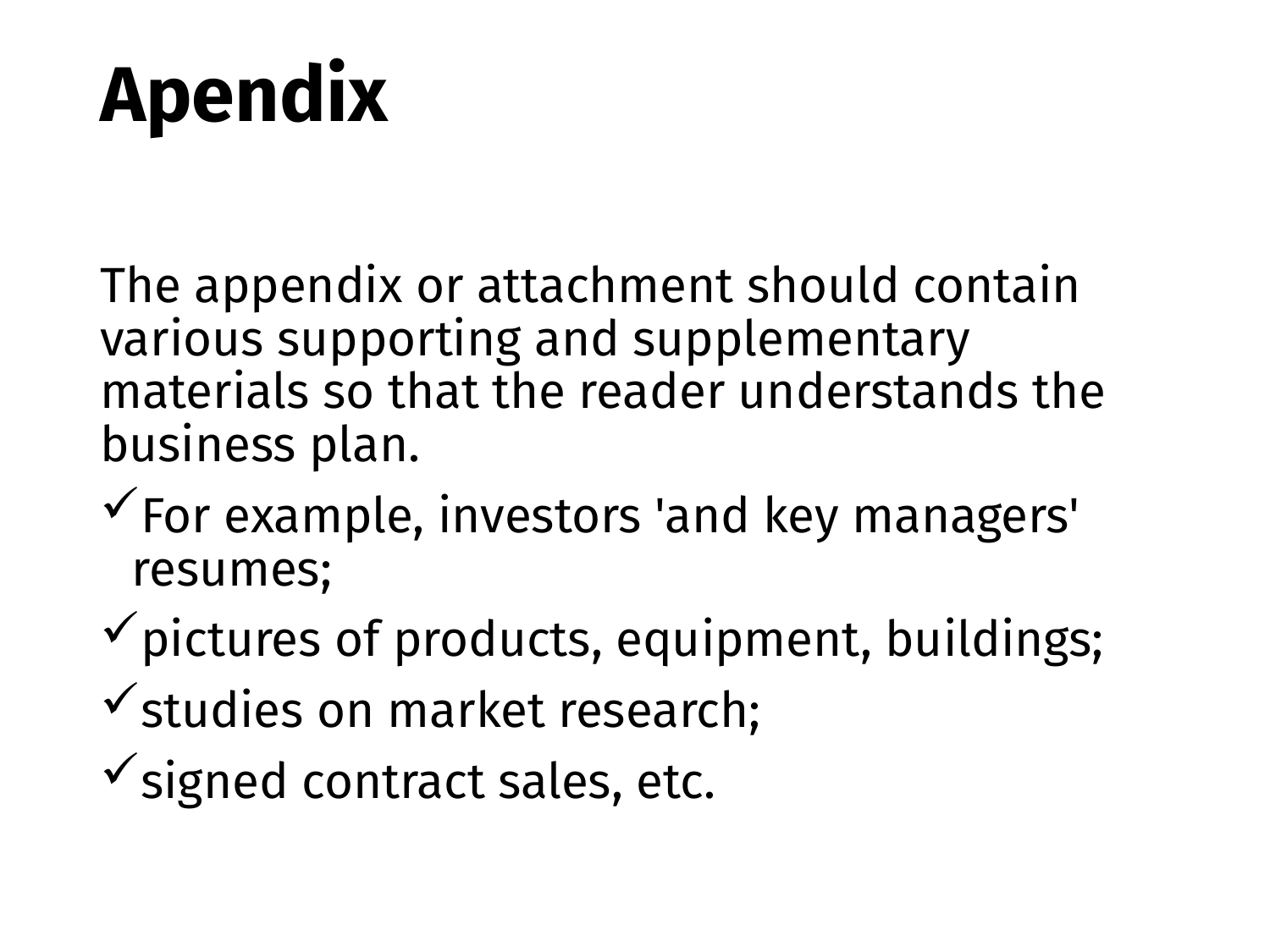

# Apendix
The appendix or attachment should contain various supporting and supplementary materials so that the reader understands the business plan.
For example, investors 'and key managers' resumes;
pictures of products, equipment, buildings;
studies on market research;
signed contract sales, etc.